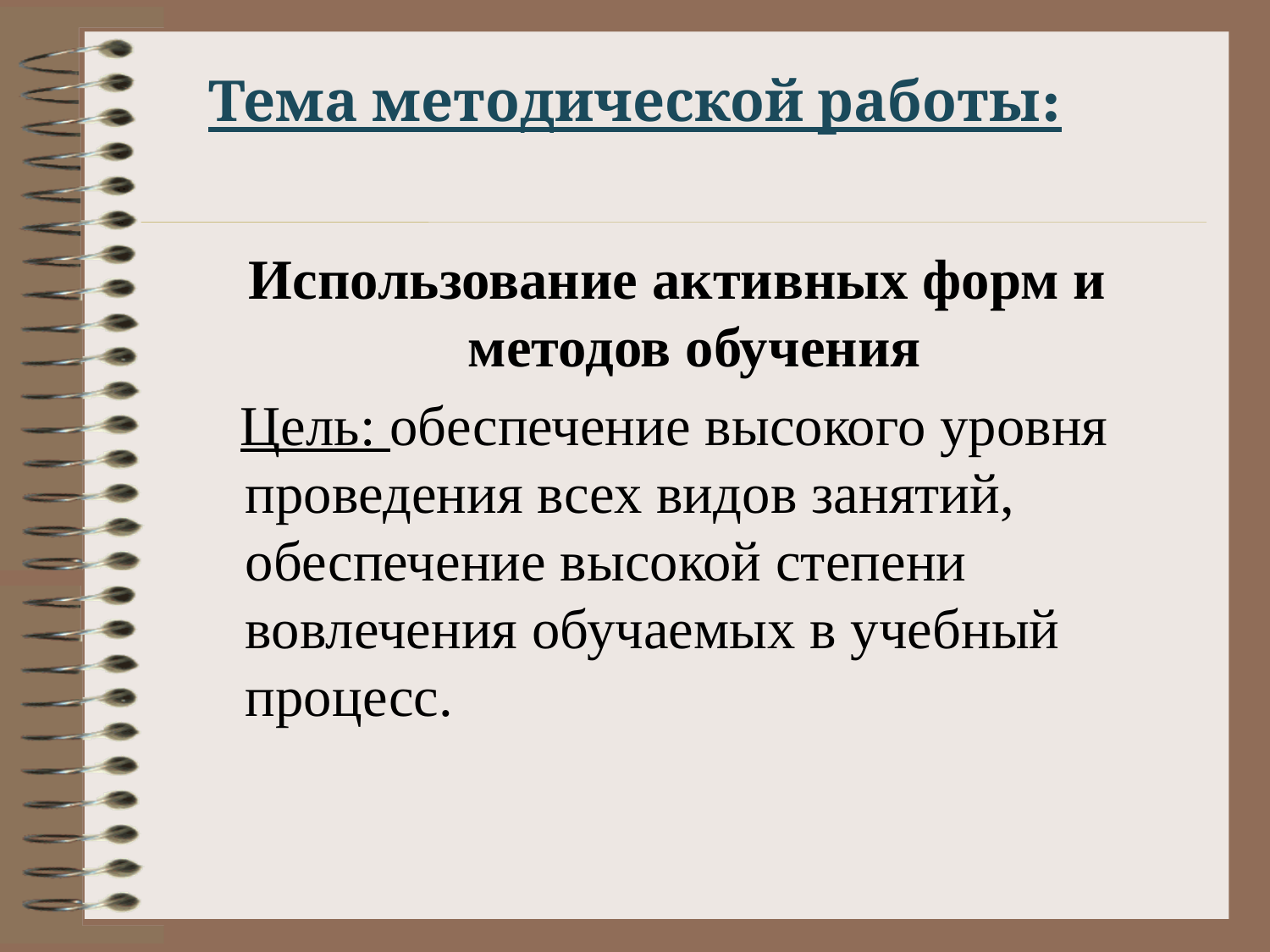

# Тема методической работы:
Использование активных форм и методов обучения
   Цель: обеспечение высокого уровня проведения всех видов занятий, обеспечение высокой степени вовлечения обучаемых в учебный процесс.